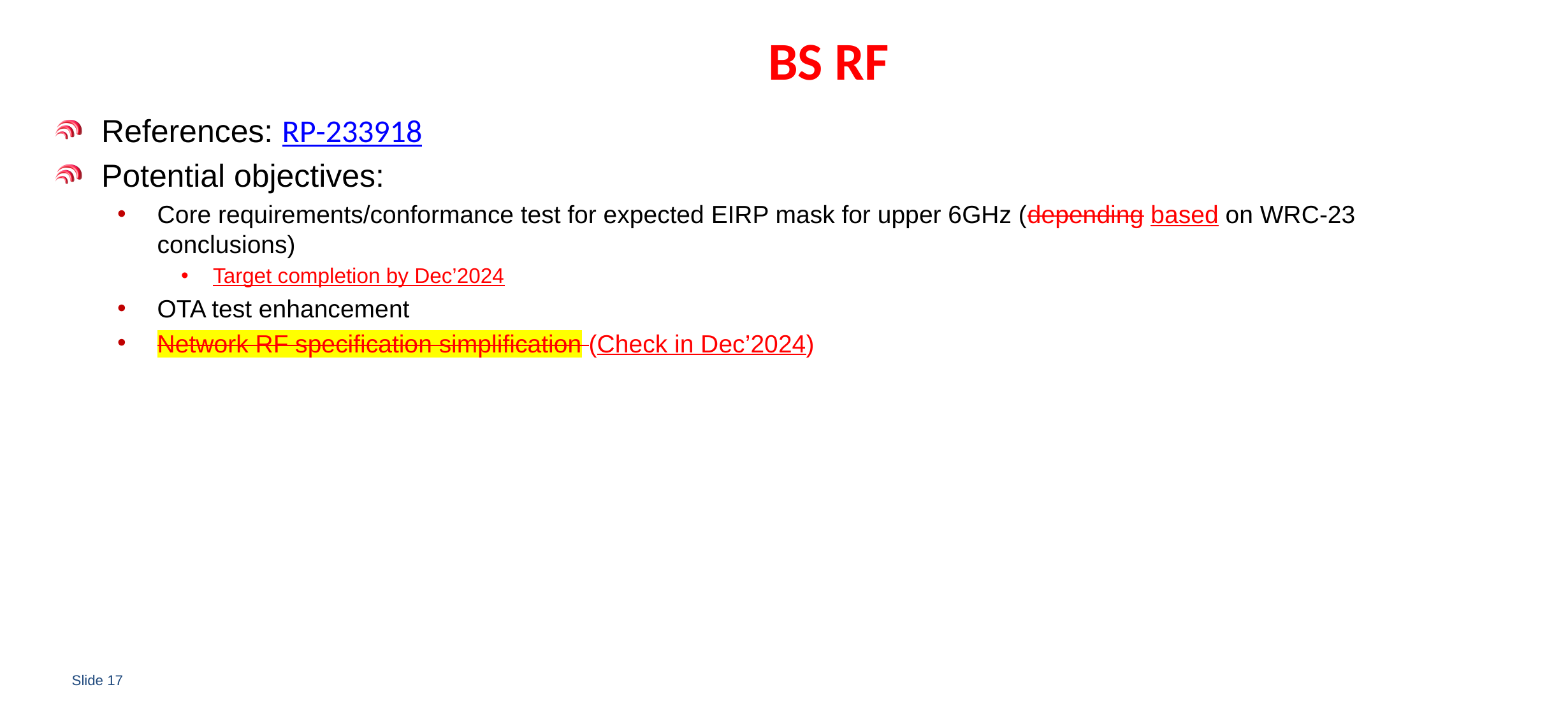

# BS RF
References: RP-233918
Potential objectives:
Core requirements/conformance test for expected EIRP mask for upper 6GHz (depending based on WRC-23 conclusions)
Target completion by Dec’2024
OTA test enhancement
Network RF specification simplification (Check in Dec’2024)